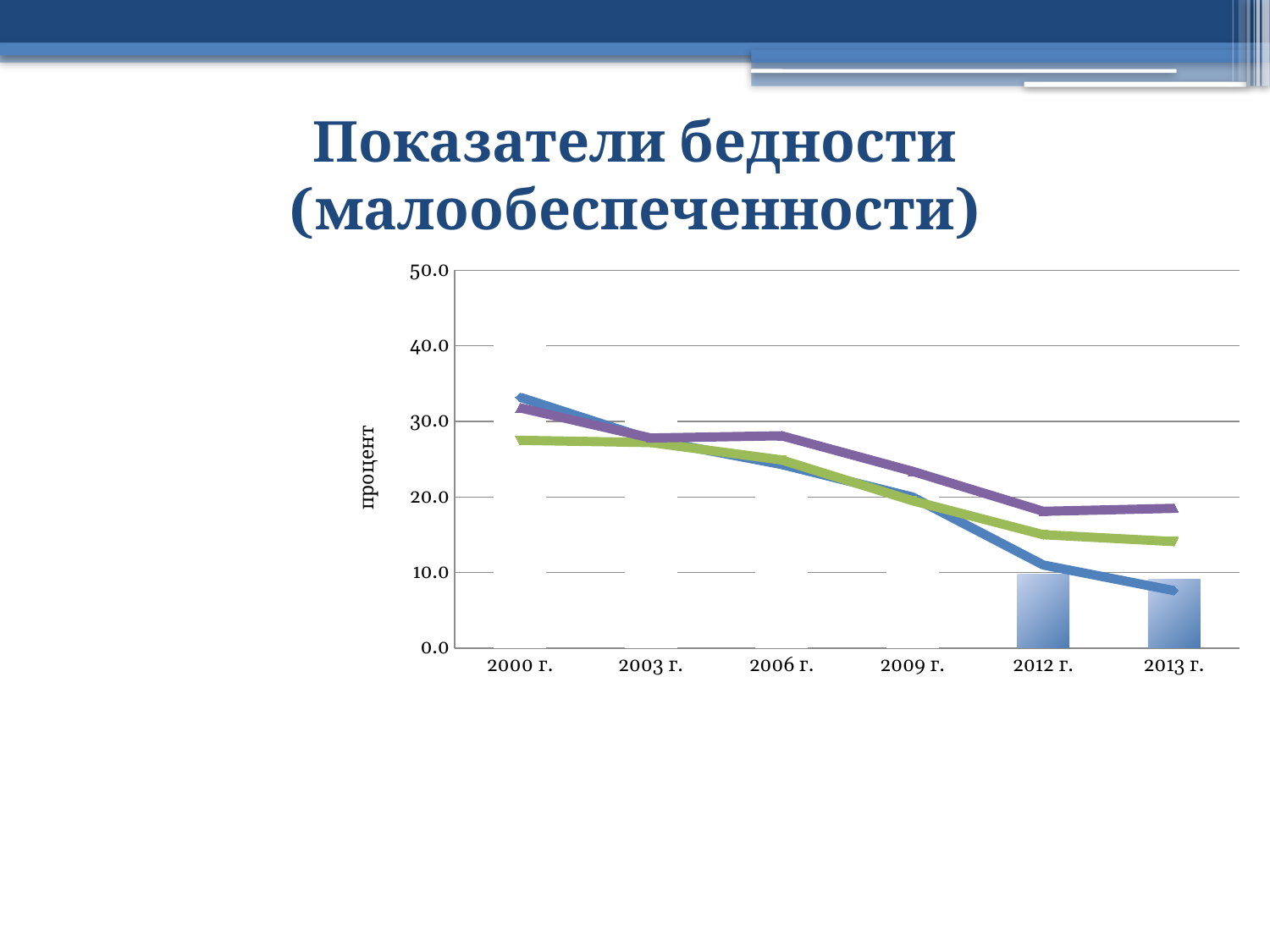

# Показатели бедности (малообеспеченности)

### Chart

| Category | Население с доходами меньше 1,5х минимальной заработной платы | Всего получающие пособие и материальную помощь | Уровень бедности (малообеспеченности) по продовольственной черте | 60% от медианного значения дохода |
|---|---|---|---|---|
| 2000 г. | 40.70433934374706 | 33.2 | 27.5 | 31.8 |
| 2003 г. | 33.7286323972154 | 27.6 | 27.2 | 27.8 |
| 2006 г. | 26.57586300975388 | 24.3 | 24.9 | 28.1 |
| 2009 г. | 23.65658485907722 | 20.0 | 19.5 | 23.4 |
| 2012 г. | 9.813096109433982 | 11.0 | 15.0 | 18.1 |
| 2013 г. | 9.102065275365614 | 7.6 | 14.1 | 18.5 |